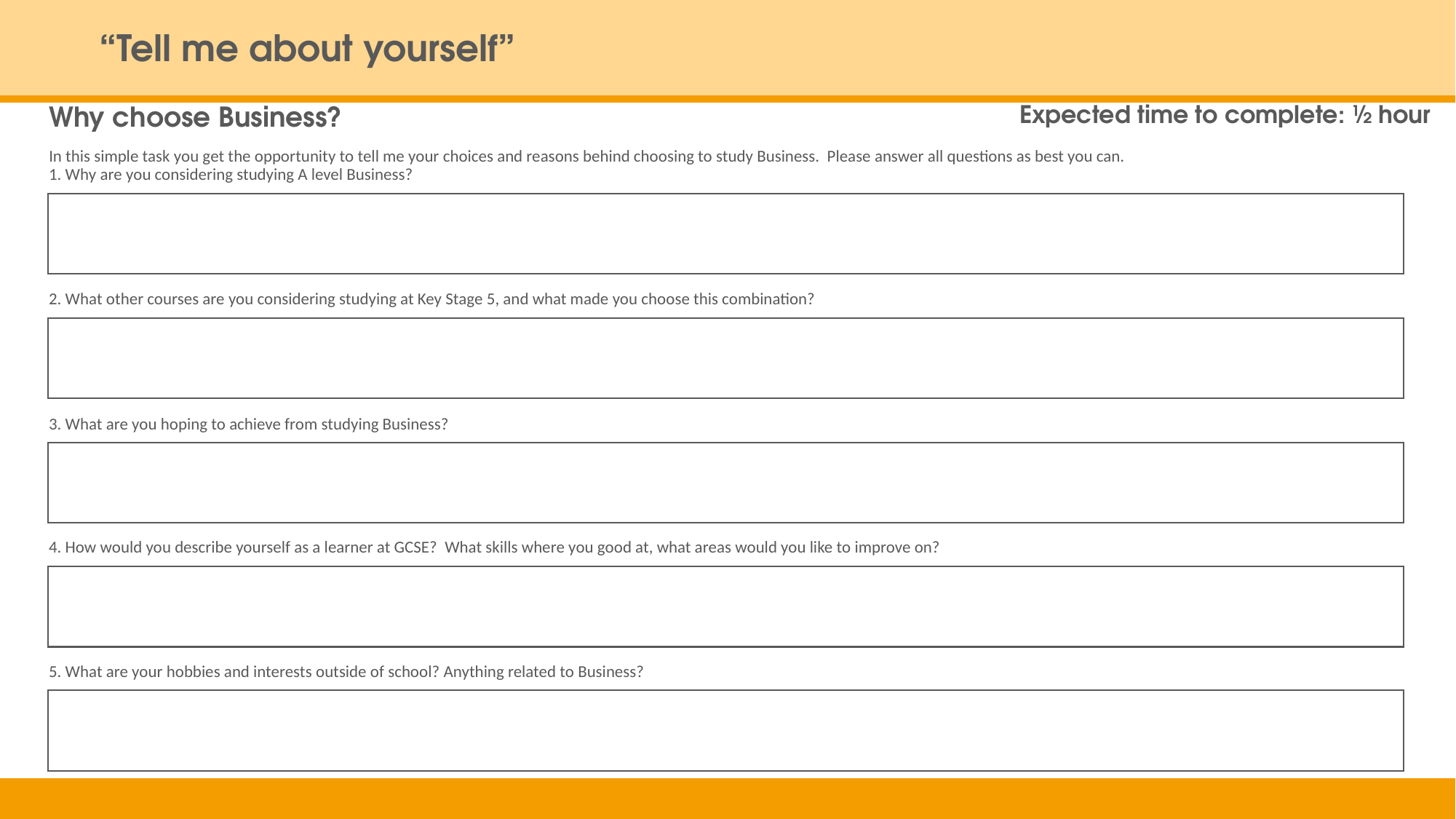

“Tell me about yourself”
Why choose Business?
Expected time to complete: ½ hour
In this simple task you get the opportunity to tell me your choices and reasons behind choosing to study Business.  Please answer all questions as best you can.
1. Why are you considering studying A level Business?

2. What other courses are you considering studying at Key Stage 5, and what made you choose this combination?

3. What are you hoping to achieve from studying Business?

4. How would you describe yourself as a learner at GCSE?  What skills where you good at, what areas would you like to improve on?

5. What are your hobbies and interests outside of school? Anything related to Business?